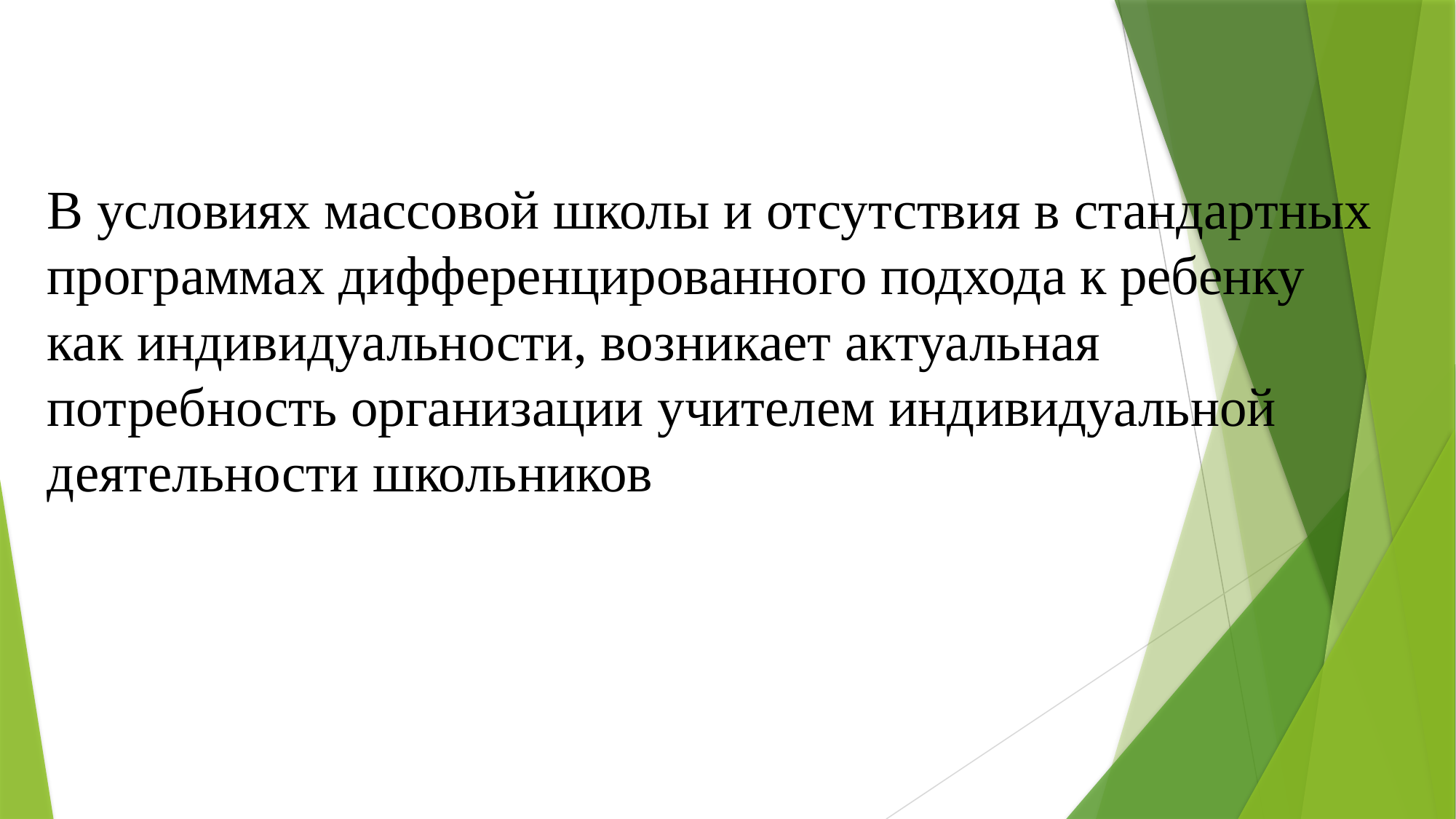

В условиях массовой школы и отсутствия в стандартных программах дифференцированного подхода к ребенку как индивидуальности, возникает актуальная потребность организации учителем индивидуальной деятельности школьников